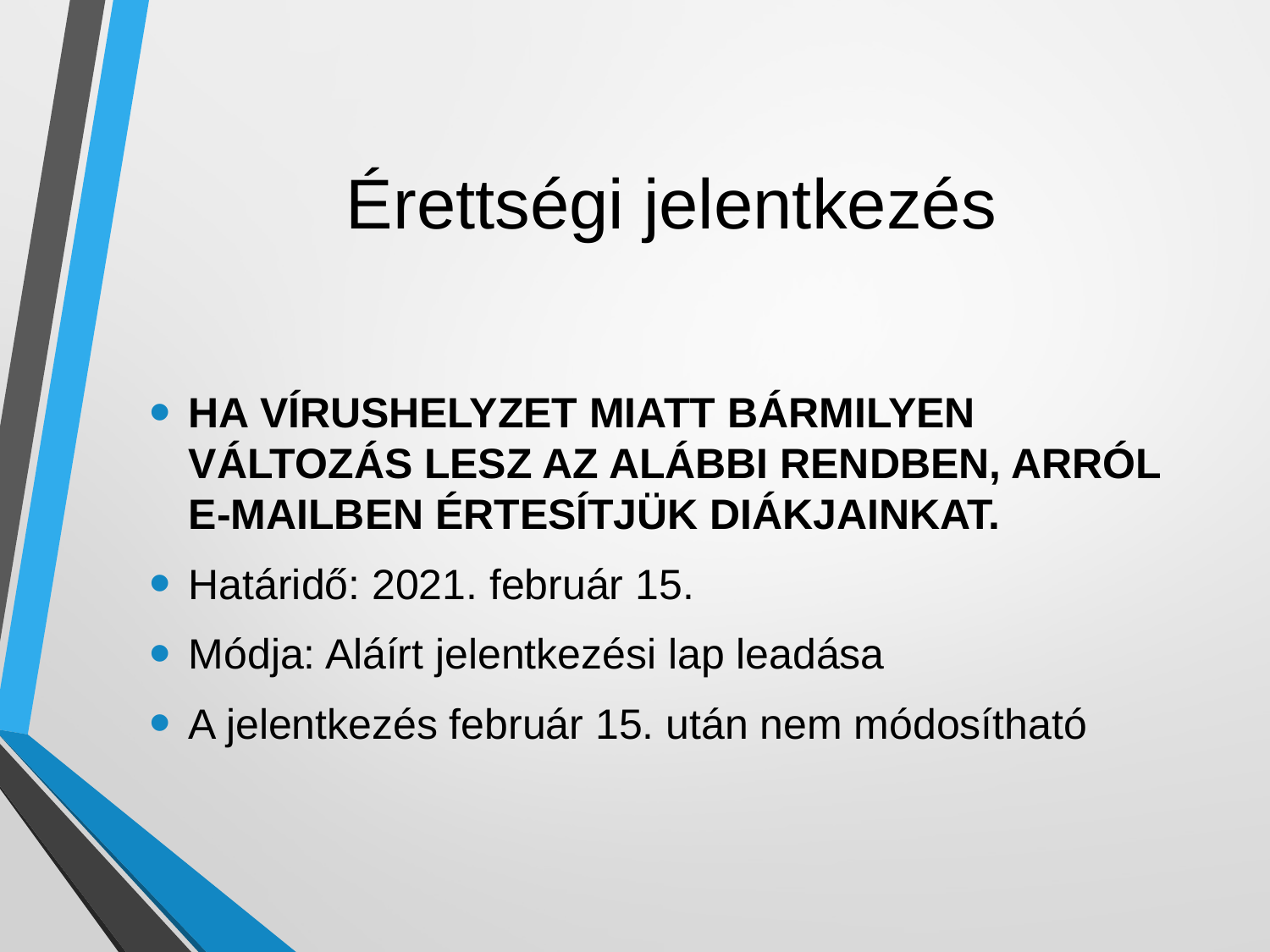

# Érettségi jelentkezés
HA VÍRUSHELYZET MIATT BÁRMILYEN VÁLTOZÁS LESZ AZ ALÁBBI RENDBEN, ARRÓL E-MAILBEN ÉRTESÍTJÜK DIÁKJAINKAT.
Határidő: 2021. február 15.
Módja: Aláírt jelentkezési lap leadása
A jelentkezés február 15. után nem módosítható